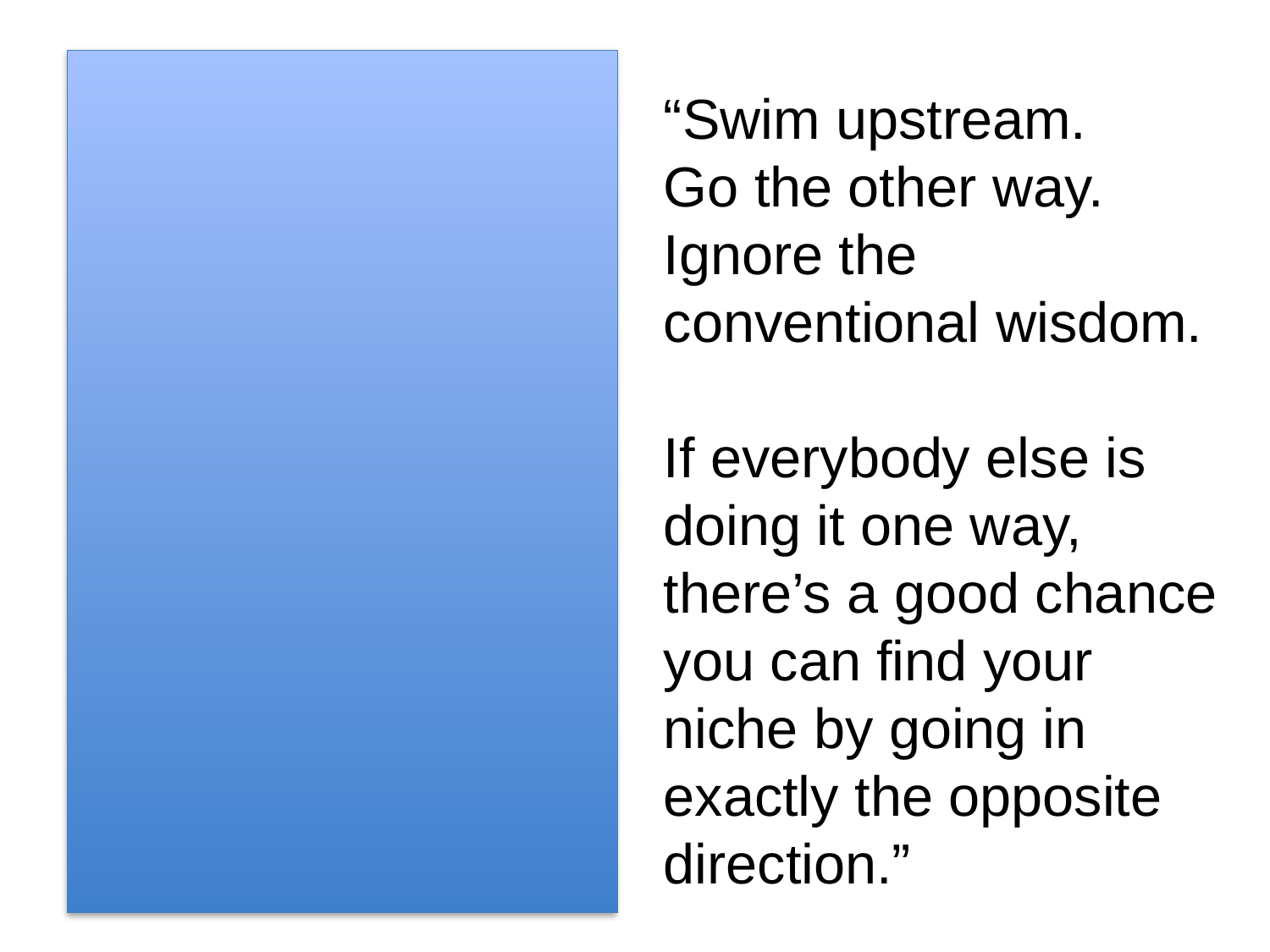

“Swim upstream.
Go the other way.
Ignore the conventional wisdom.
If everybody else is doing it one way, there’s a good chance you can find your niche by going in exactly the opposite direction.”